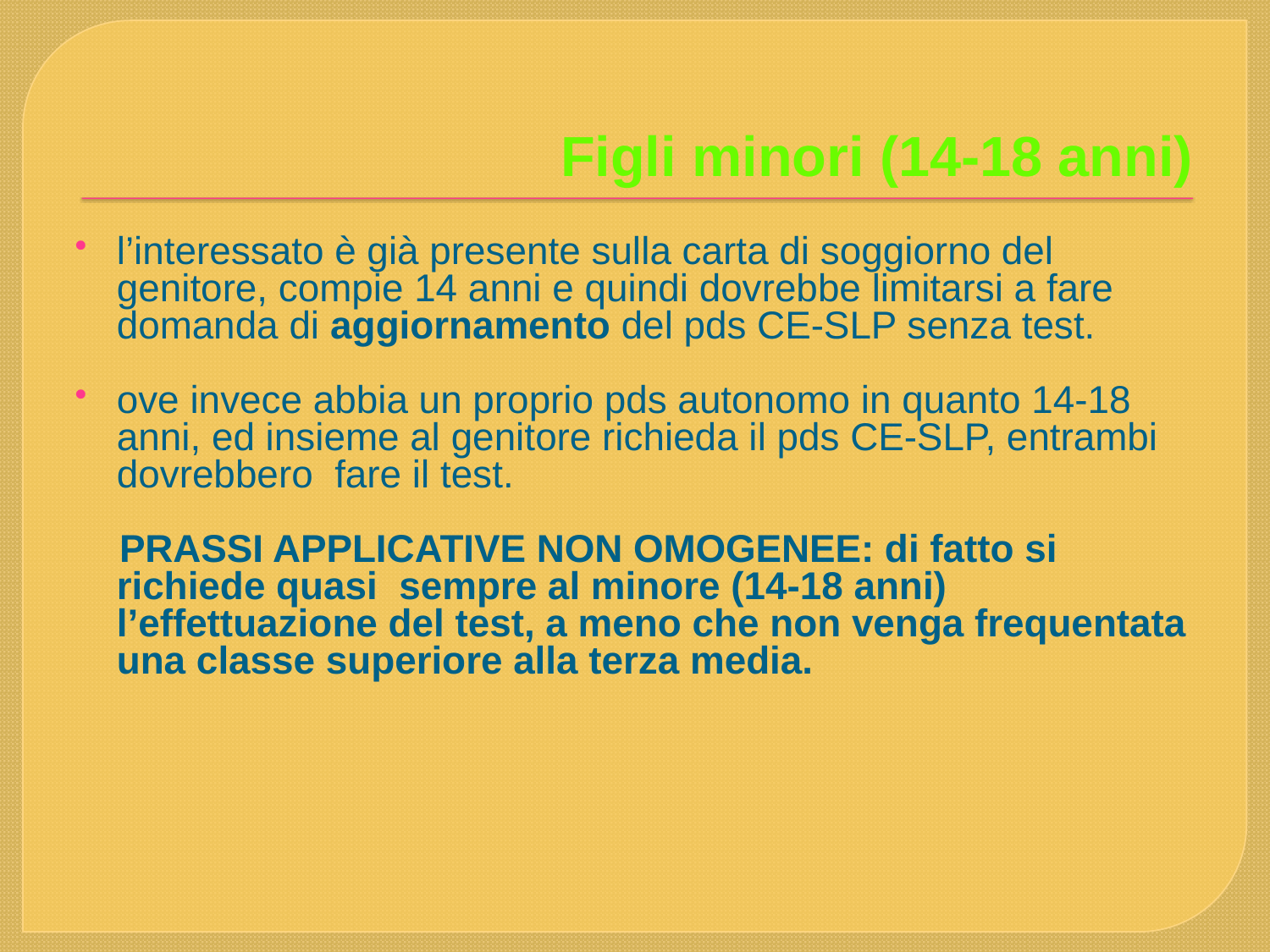

Figli minori (14-18 anni)
l’interessato è già presente sulla carta di soggiorno del genitore, compie 14 anni e quindi dovrebbe limitarsi a fare domanda di aggiornamento del pds CE-SLP senza test.

ove invece abbia un proprio pds autonomo in quanto 14-18 anni, ed insieme al genitore richieda il pds CE-SLP, entrambi dovrebbero  fare il test.

    PRASSI APPLICATIVE NON OMOGENEE: di fatto si richiede quasi  sempre al minore (14-18 anni)  l’effettuazione del test, a meno che non venga frequentata una classe superiore alla terza media.